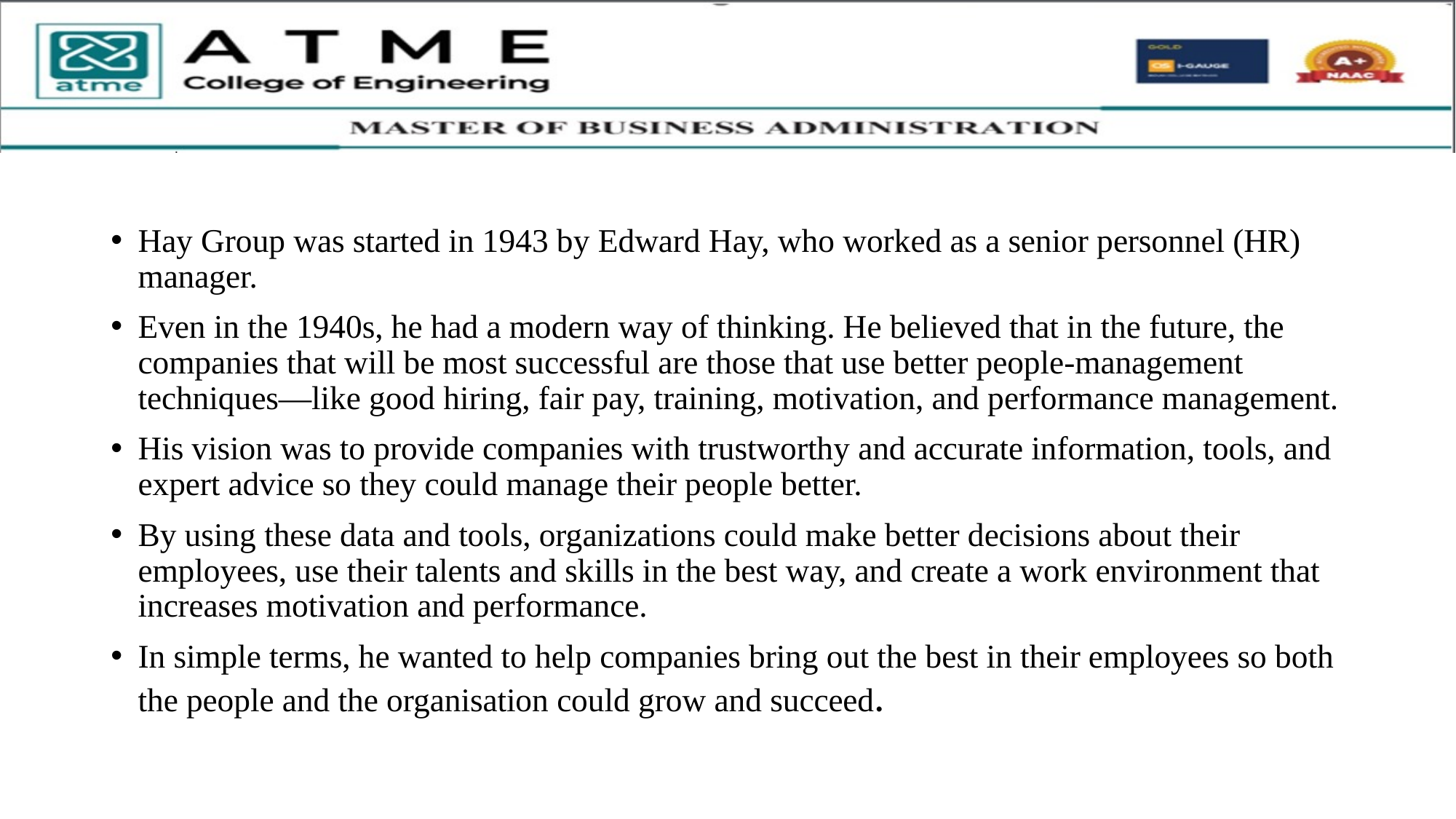

Hay Group was started in 1943 by Edward Hay, who worked as a senior personnel (HR) manager.
Even in the 1940s, he had a modern way of thinking. He believed that in the future, the companies that will be most successful are those that use better people-management techniques—like good hiring, fair pay, training, motivation, and performance management.
His vision was to provide companies with trustworthy and accurate information, tools, and expert advice so they could manage their people better.
By using these data and tools, organizations could make better decisions about their employees, use their talents and skills in the best way, and create a work environment that increases motivation and performance.
In simple terms, he wanted to help companies bring out the best in their employees so both the people and the organisation could grow and succeed.